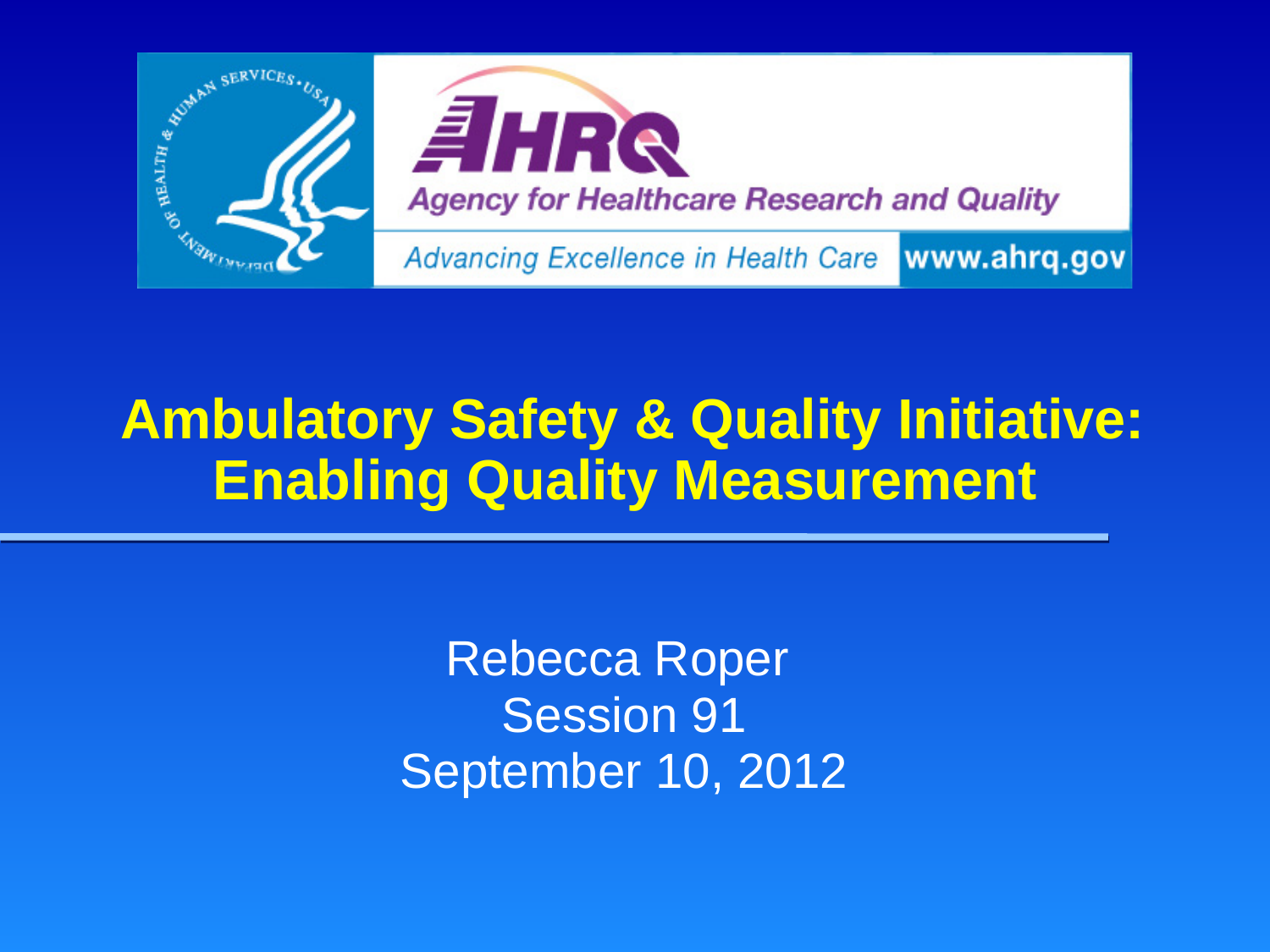

Ambulatory Safety & Quality Initiative: Enabling Quality Measurement

Rebecca Roper
Session 91
September 10, 2012